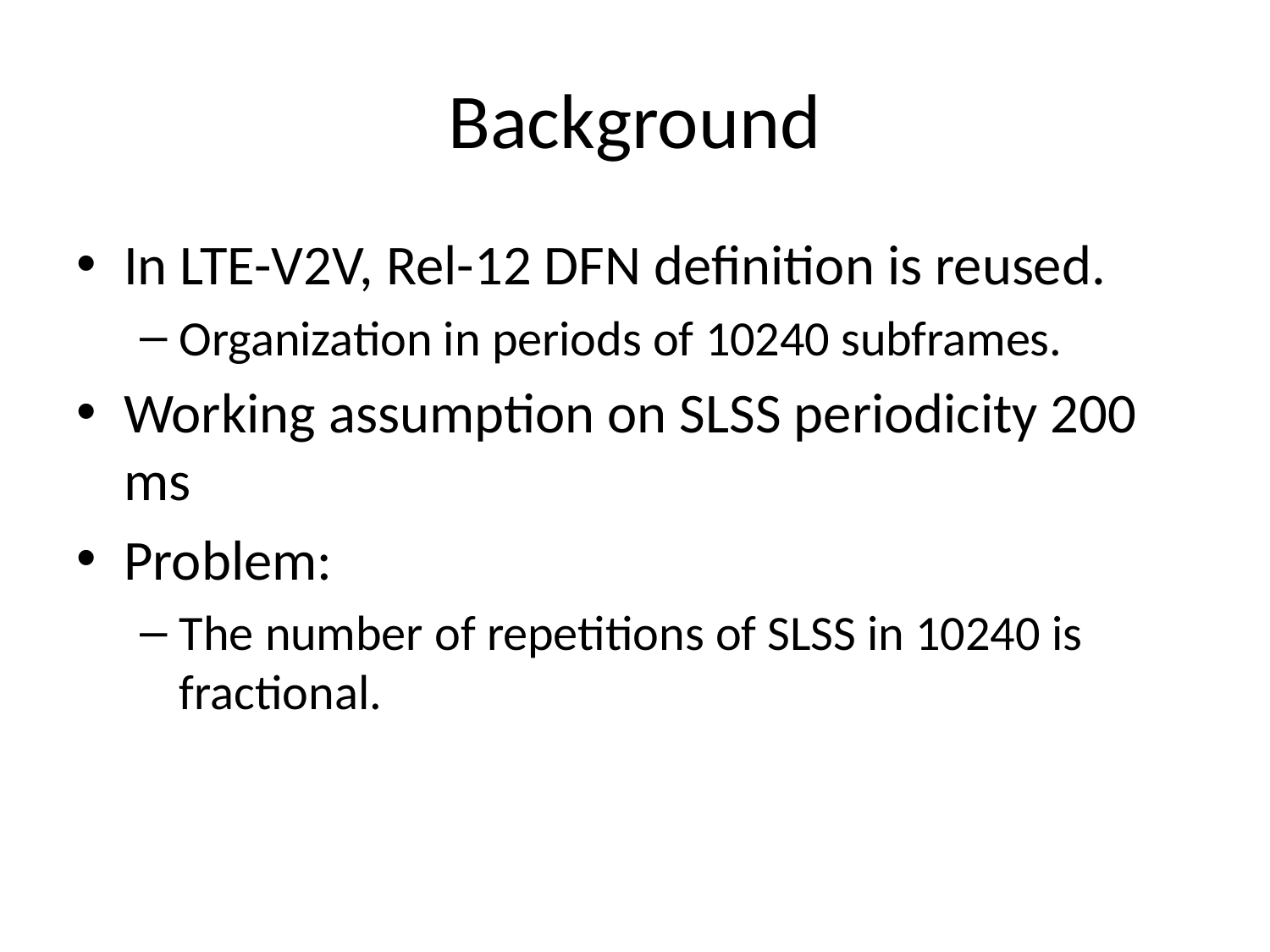

# Background
In LTE-V2V, Rel-12 DFN definition is reused.
Organization in periods of 10240 subframes.
Working assumption on SLSS periodicity 200 ms
Problem:
The number of repetitions of SLSS in 10240 is fractional.